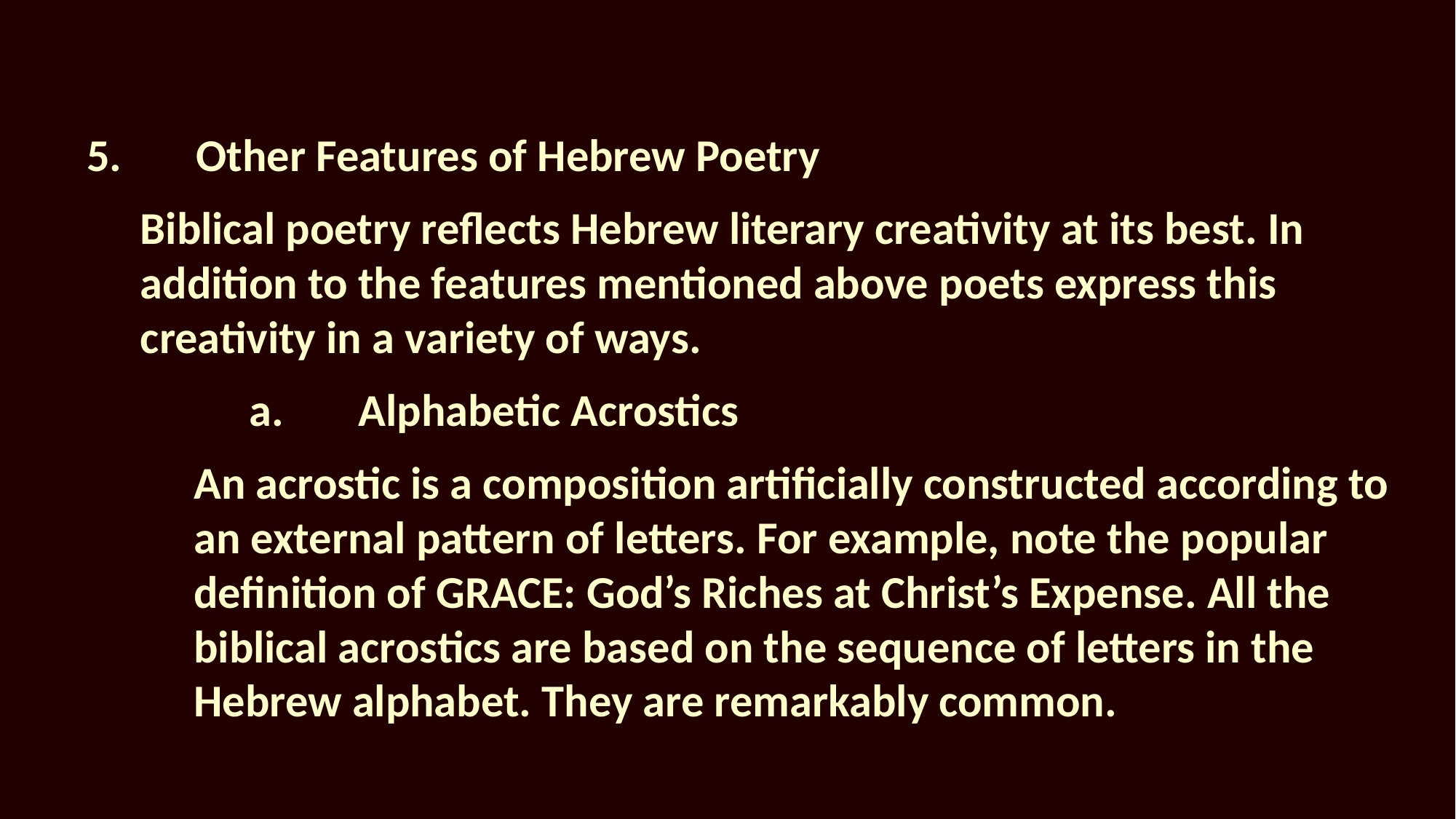

5.	Other Features of Hebrew Poetry
Biblical poetry reflects Hebrew literary creativity at its best. In addition to the features mentioned above poets express this creativity in a variety of ways.
	a.	Alphabetic Acrostics
An acrostic is a composition artificially constructed according to an external pattern of letters. For example, note the popular definition of GRACE: God’s Riches at Christ’s Expense. All the biblical acrostics are based on the sequence of letters in the Hebrew alphabet. They are remarkably common.